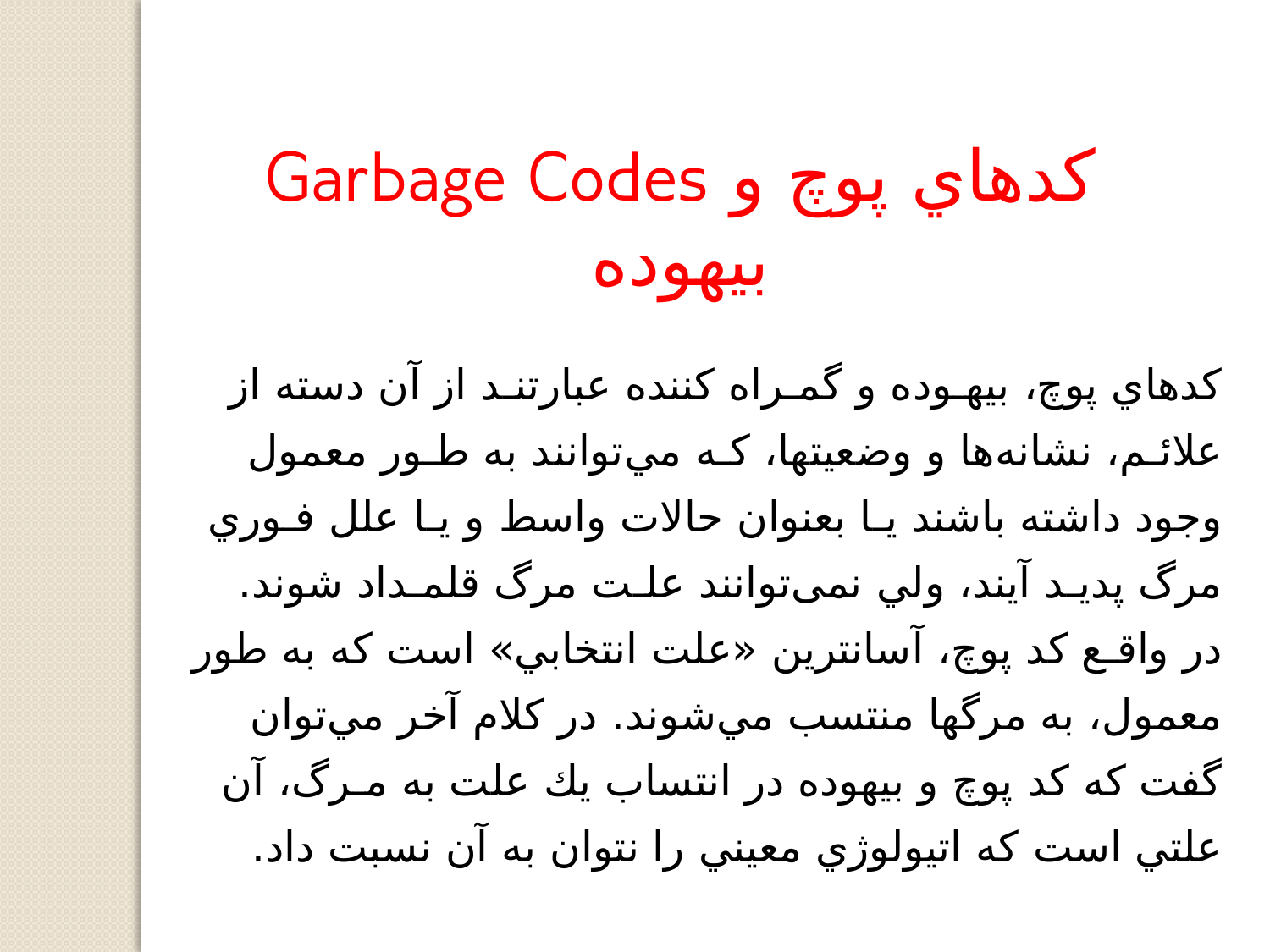

Garbage Codes كدهاي پوچ و بيهوده
	كدهاي پوچ، بيهـوده و گمـراه كننده عبارتنـد از آن دسته از علائـم، نشانه‌ها و وضعيتها، كـه مي‌توانند به طـور معمول وجود داشته باشند يـا بعنوان حالات واسط و يـا علل فـوري مرگ پديـد آيند، ولي نمی‌توانند علـت مرگ قلمـداد شوند. در واقـع كد پوچ، آسانترين «علت انتخابي» است كه به طور معمول، به مرگها منتسب مي‌شوند. در كلام آخر مي‌توان گفت كه كد پوچ و بيهوده در انتساب يك علت به مـرگ، آن علتي است كه اتيولوژي معيني را نتوان به آن نسبت داد.